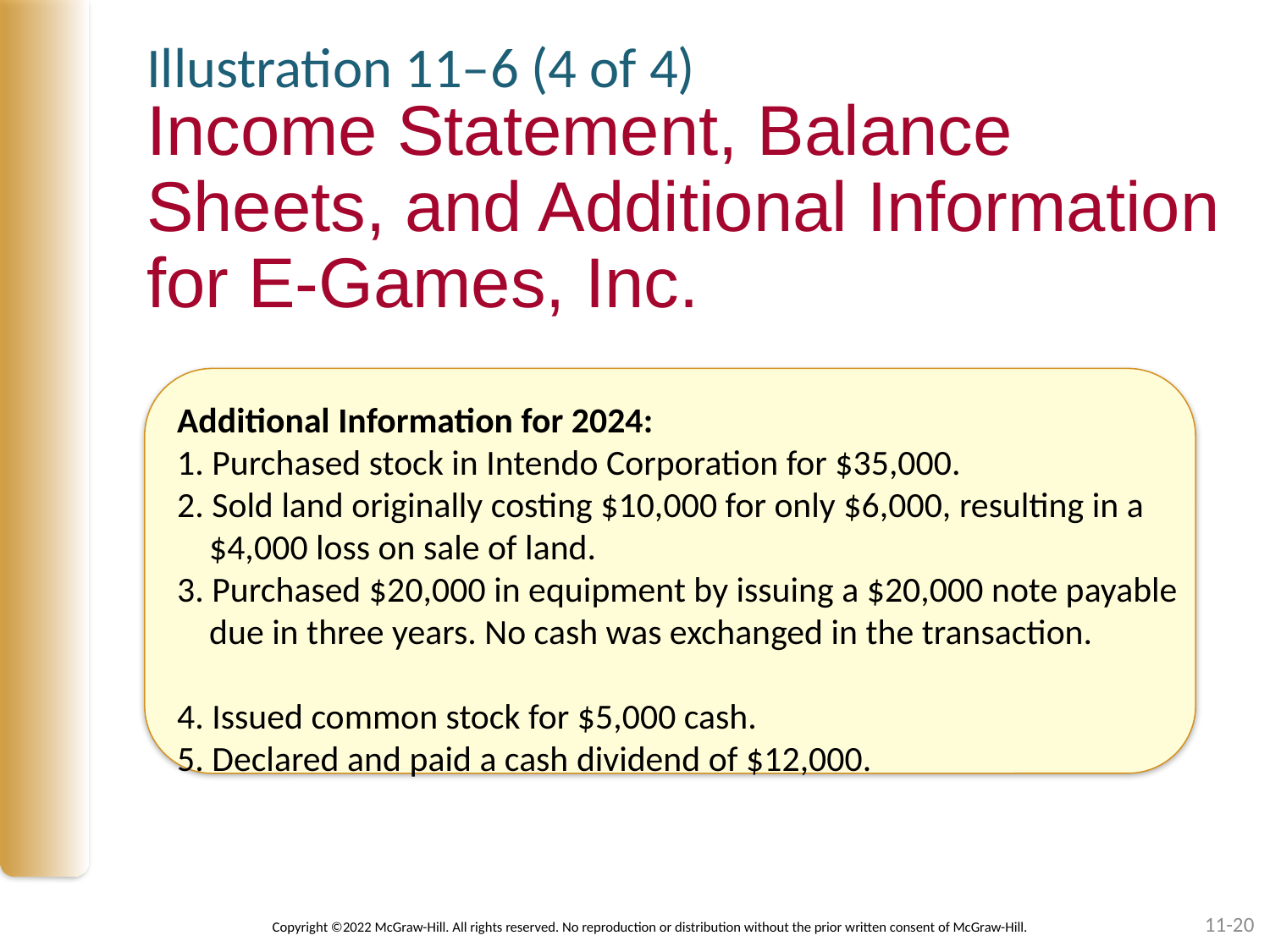

Illustration 11–6 (4 of 4)
Income Statement, Balance Sheets, and Additional Information for E-Games, Inc.

Additional Information for 2024:
1. Purchased stock in Intendo Corporation for $35,000.
2. Sold land originally costing $10,000 for only $6,000, resulting in a
    $4,000 loss on sale of land.
3. Purchased $20,000 in equipment by issuing a $20,000 note payable
    due in three years. No cash was exchanged in the transaction.
4. Issued common stock for $5,000 cash.
5. Declared and paid a cash dividend of $12,000.

11-20
Copyright ©2022 McGraw-Hill. All rights reserved. No reproduction or distribution without the prior written consent of McGraw-Hill.